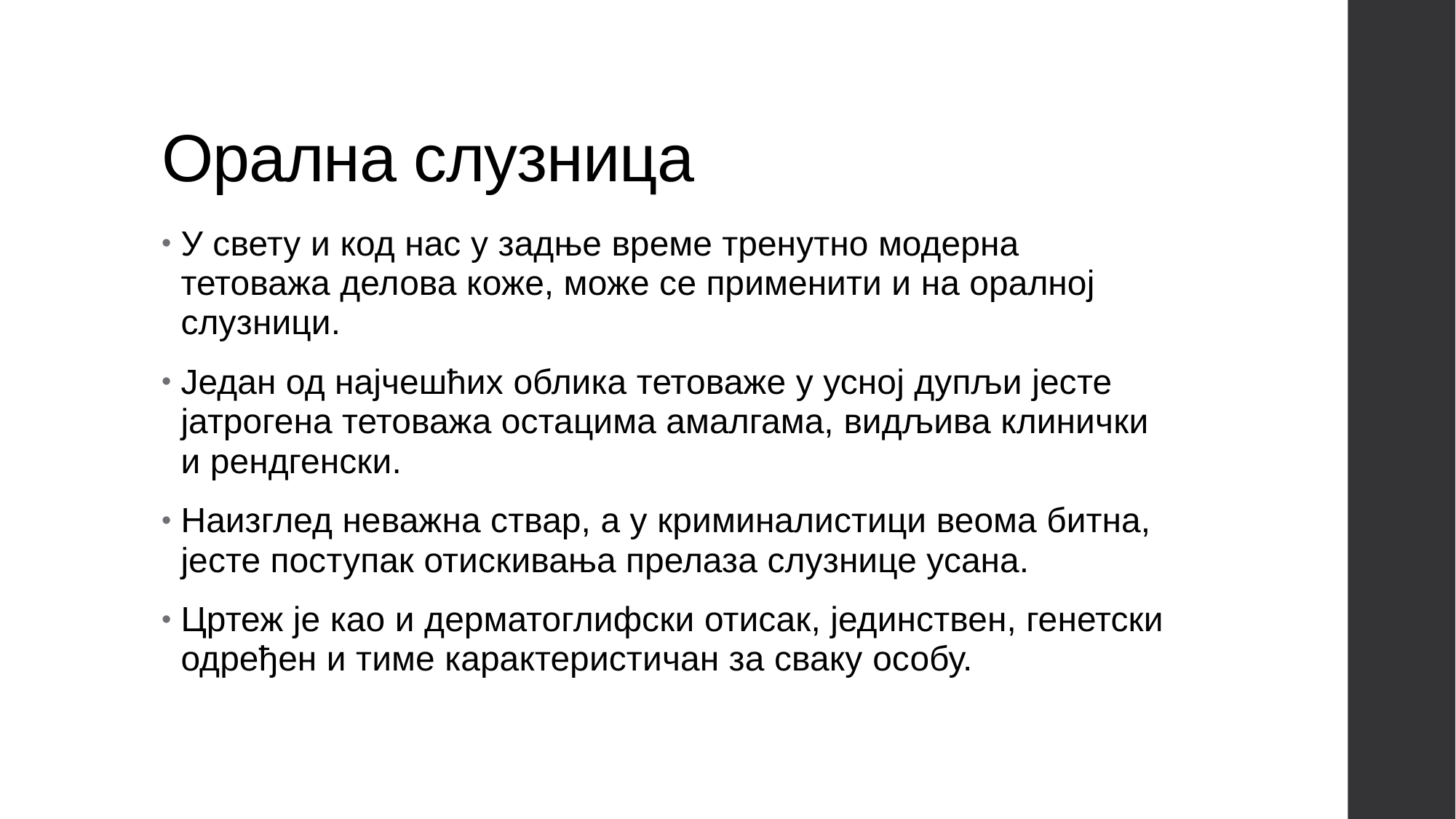

# Орална слузница
У свету и код нас у задње време тренутно модерна тетоважа делова коже, може се применити и на оралној слузници.
Један од најчешћих облика тетоваже у усној дупљи јесте јатрогена тетоважа остацима амалгама, видљива клинички и рендгенски.
Наизглед неважна ствар, а у криминалистици веома битна, јесте поступак отискивања прелаза слузнице усана.
Цртеж је као и дерматоглифски отисак, јединствен, генетски одређен и тиме карактеристичан за сваку особу.